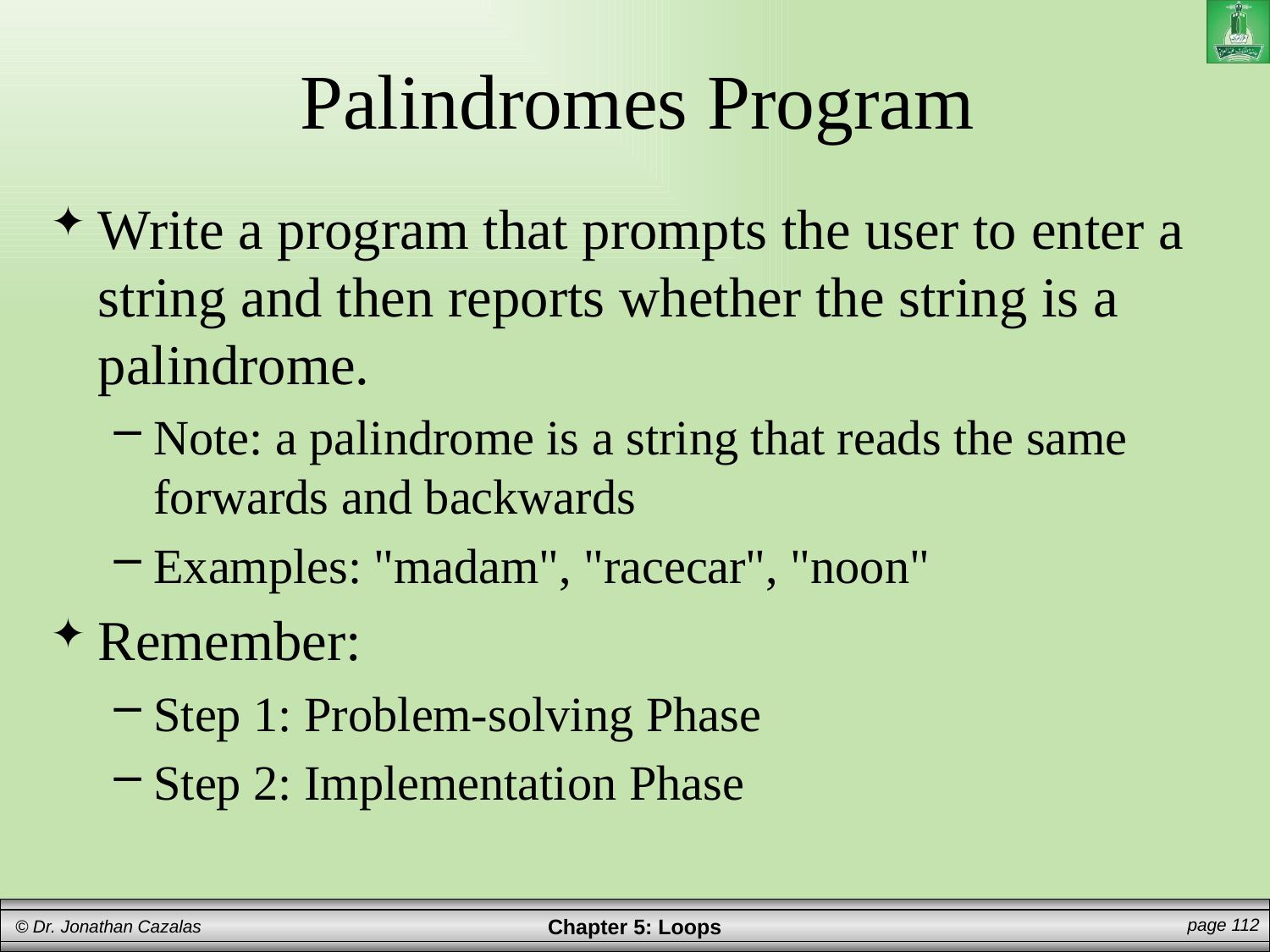

# Palindromes Program
Write a program that prompts the user to enter a string and then reports whether the string is a palindrome.
Note: a palindrome is a string that reads the same forwards and backwards
Examples: "madam", "racecar", "noon"
Remember:
Step 1: Problem-solving Phase
Step 2: Implementation Phase